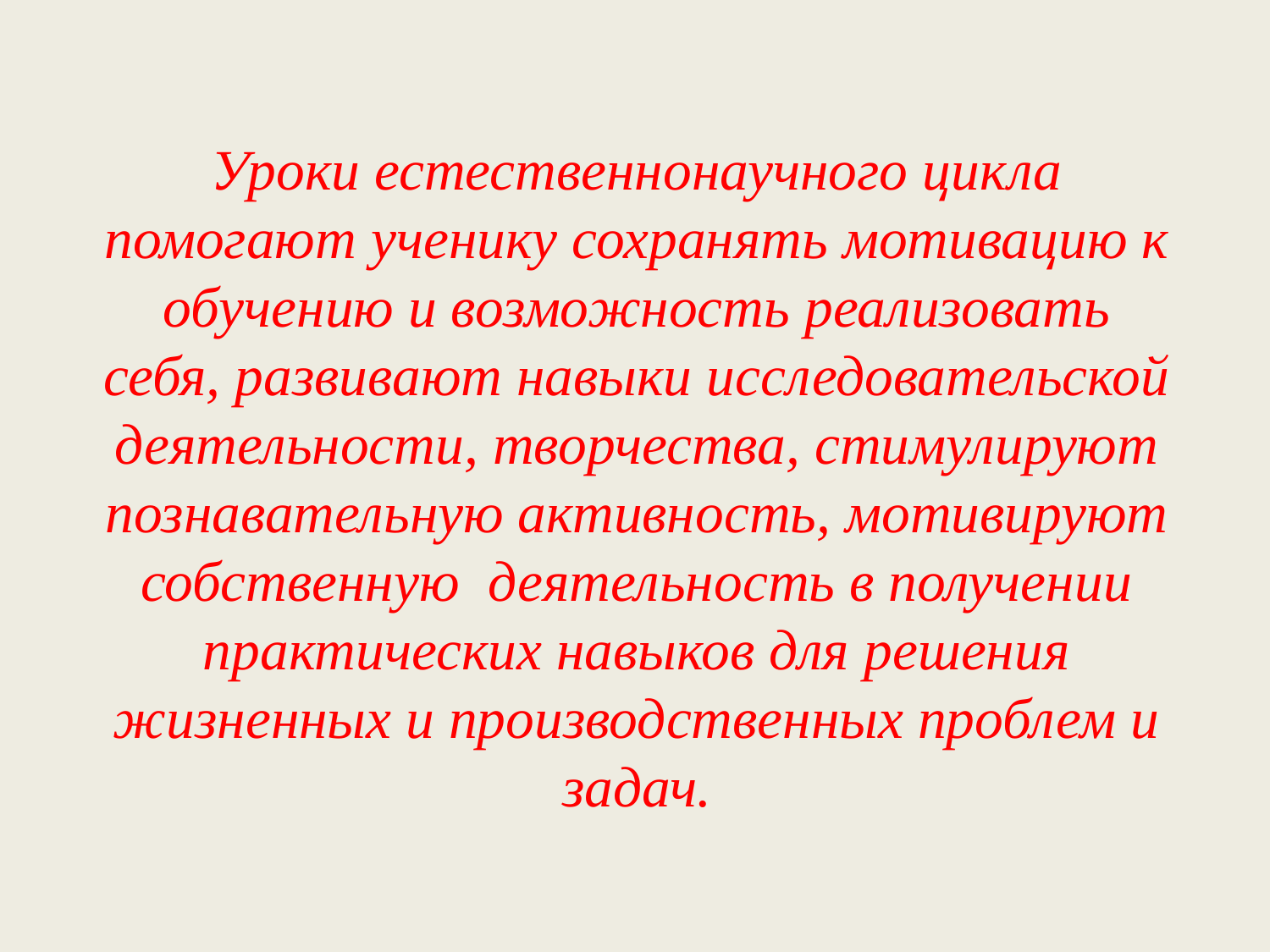

# Уроки естественнонаучного цикла помогают ученику сохранять мотивацию к обучению и возможность реализовать себя, развивают навыки исследовательской деятельности, творчества, стимулируют познавательную активность, мотивируют собственную  деятельность в получении практических навыков для решения жизненных и производственных проблем и задач.